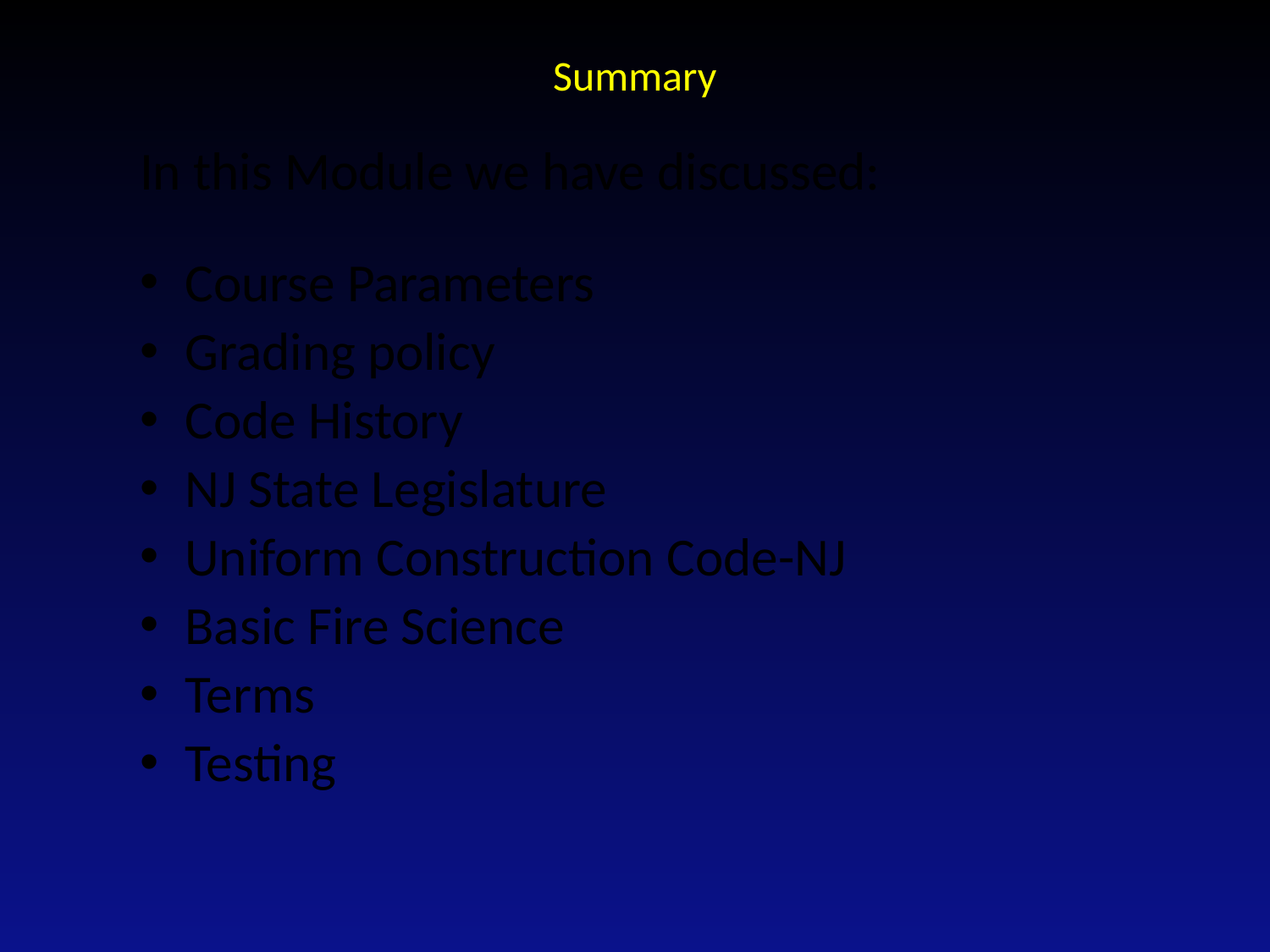

# Summary
In this Module we have discussed:

Course Parameters
Grading policy
Code History
NJ State Legislature
Uniform Construction Code-NJ
Basic Fire Science
Terms
Testing